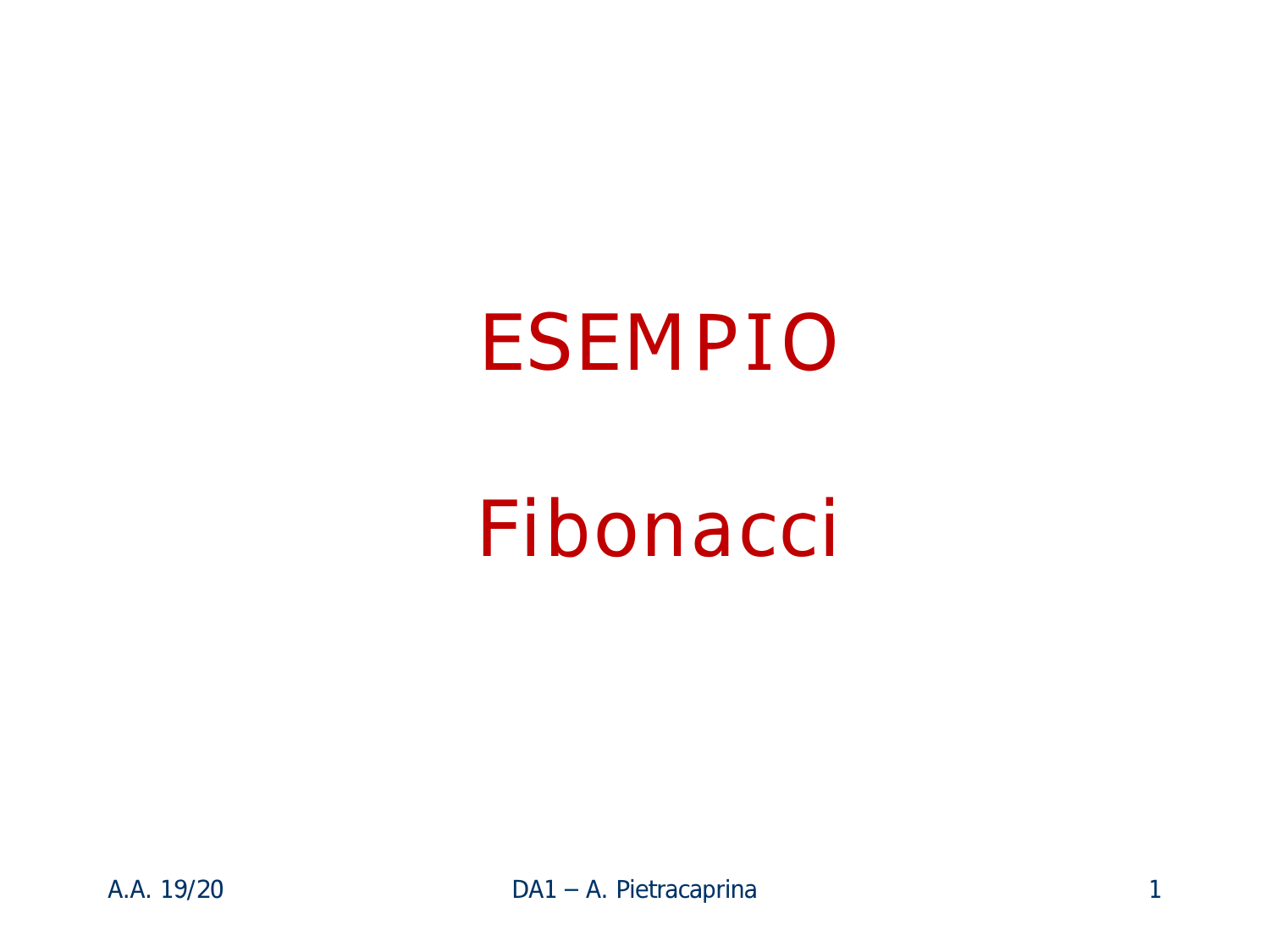

ESEMPIO

Fibonacci
A.A. 19/20
DA1 – A. Pietracaprina
1